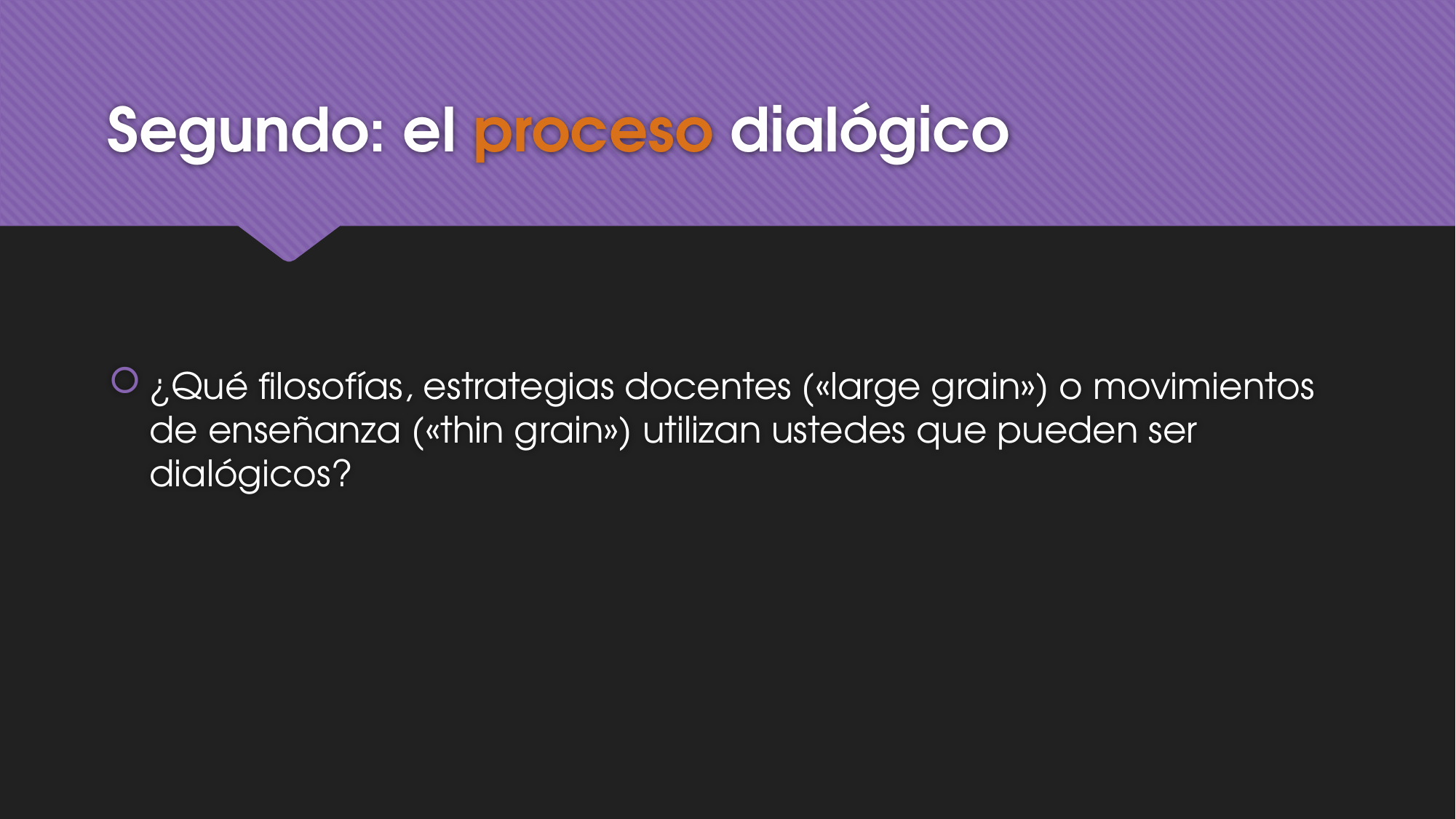

# Segundo: el proceso dialógico
¿Qué filosofías, estrategias docentes («large grain») o movimientos de enseñanza («thin grain») utilizan ustedes que pueden ser dialógicos?